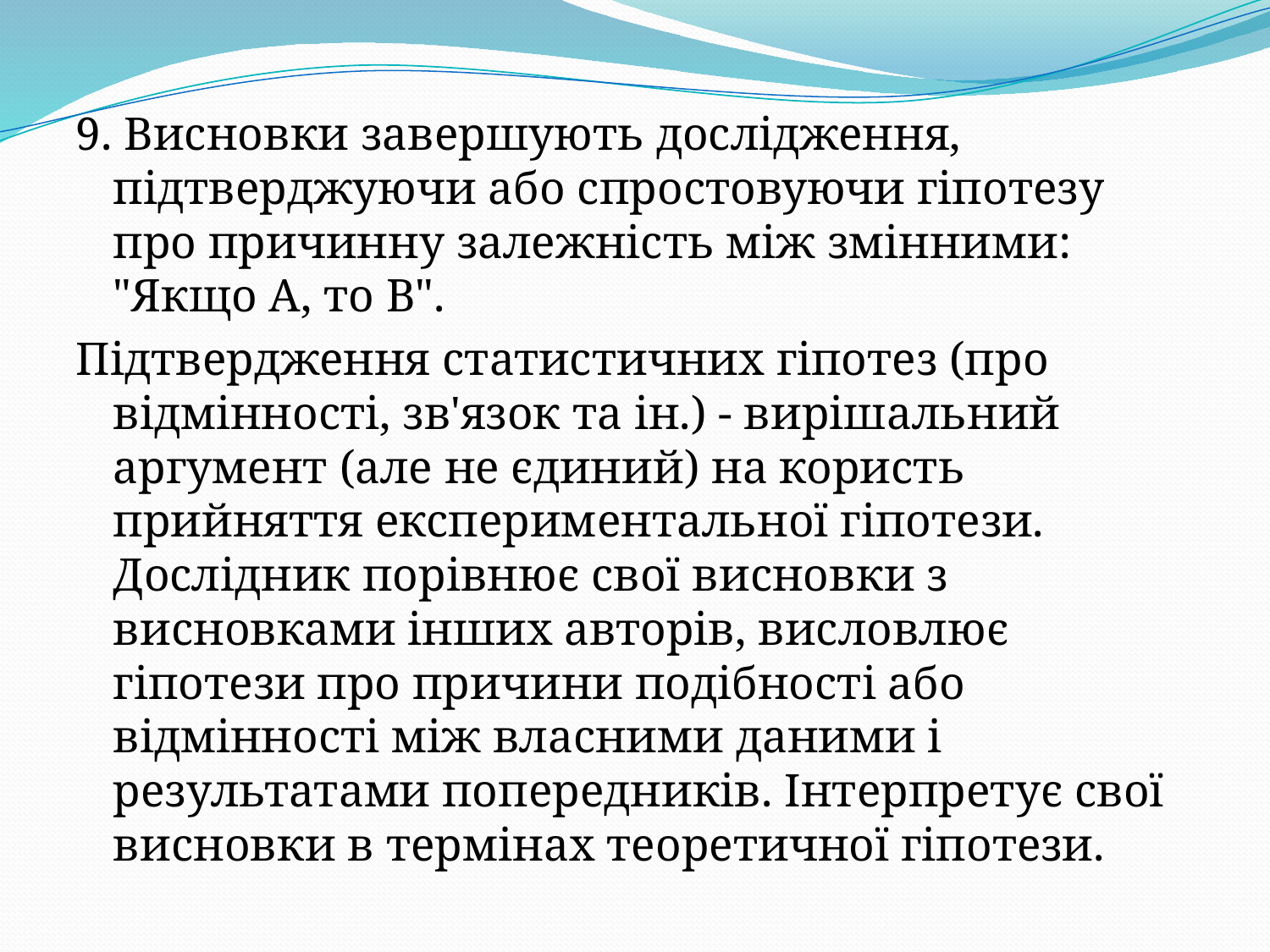

9. Висновки завершують дослідження, підтверджуючи або спростовуючи гіпотезу про причинну залежність між змінними: "Якщо А, то В".
Підтвердження статистичних гіпотез (про відмінності, зв'язок та ін.) - вирішальний аргумент (але не єдиний) на користь прийняття експериментальної гіпотези. Дослідник порівнює свої висновки з висновками інших авторів, висловлює гіпотези про причини подібності або відмінності між власними даними і результатами попередників. Інтерпретує свої висновки в термінах теоретичної гіпотези.